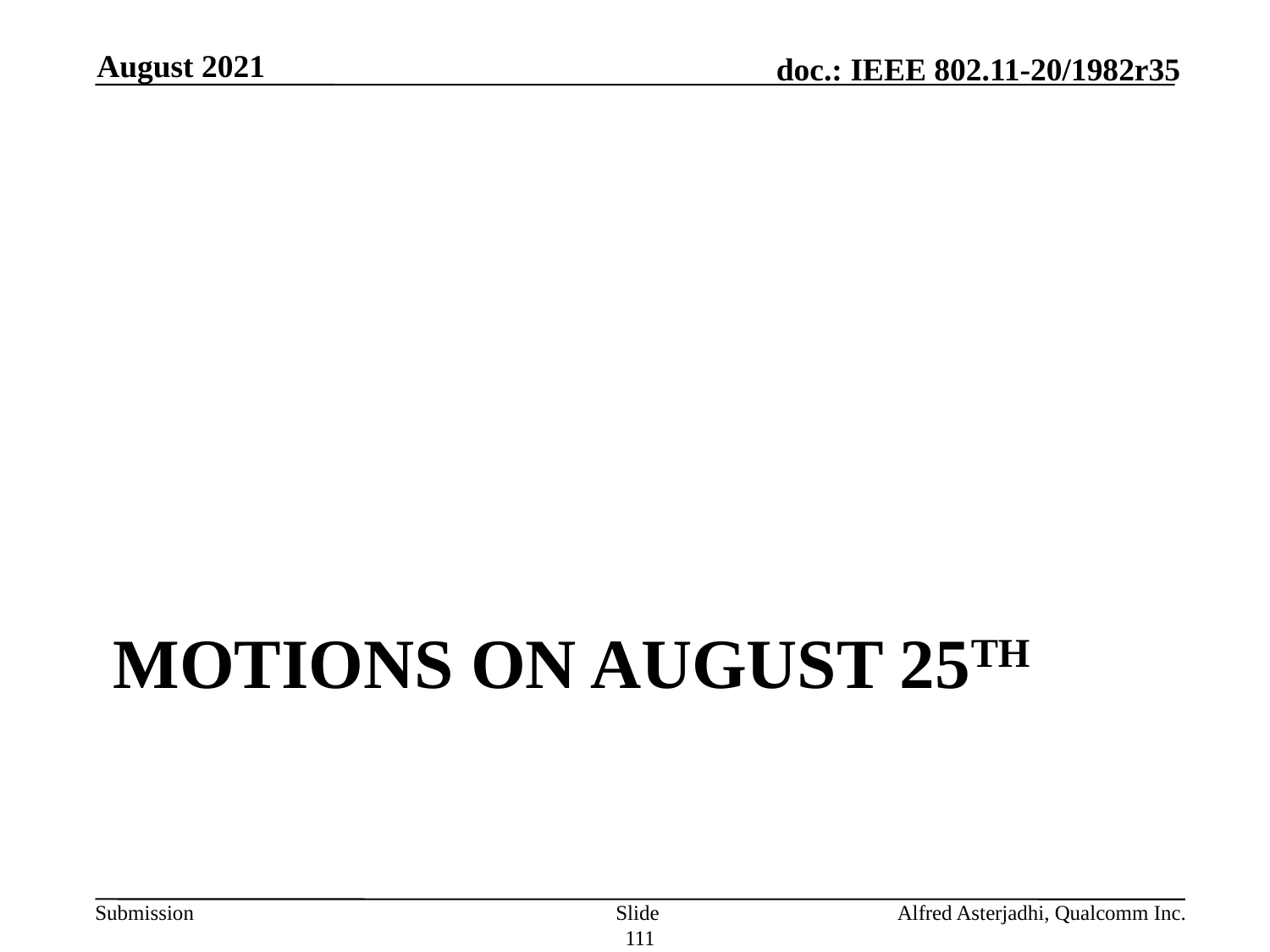

August 2021

# Motions on August 25th
Slide 111
Alfred Asterjadhi, Qualcomm Inc.